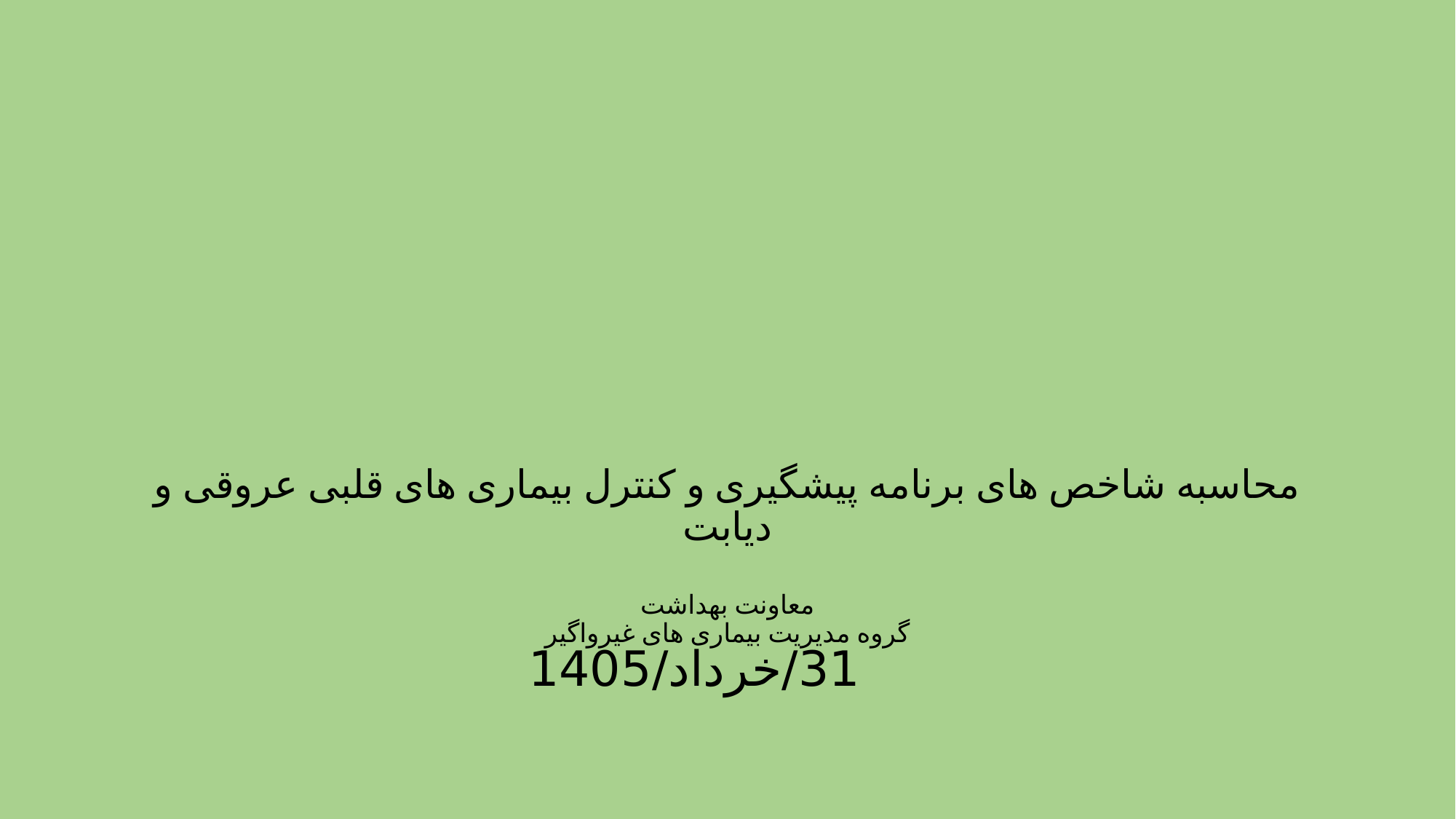

# محاسبه شاخص های برنامه پیشگیری و کنترل بیماری های قلبی عروقی و دیابت معاونت بهداشت گروه مدیریت بیماری های غیرواگیر
31/خرداد/1405